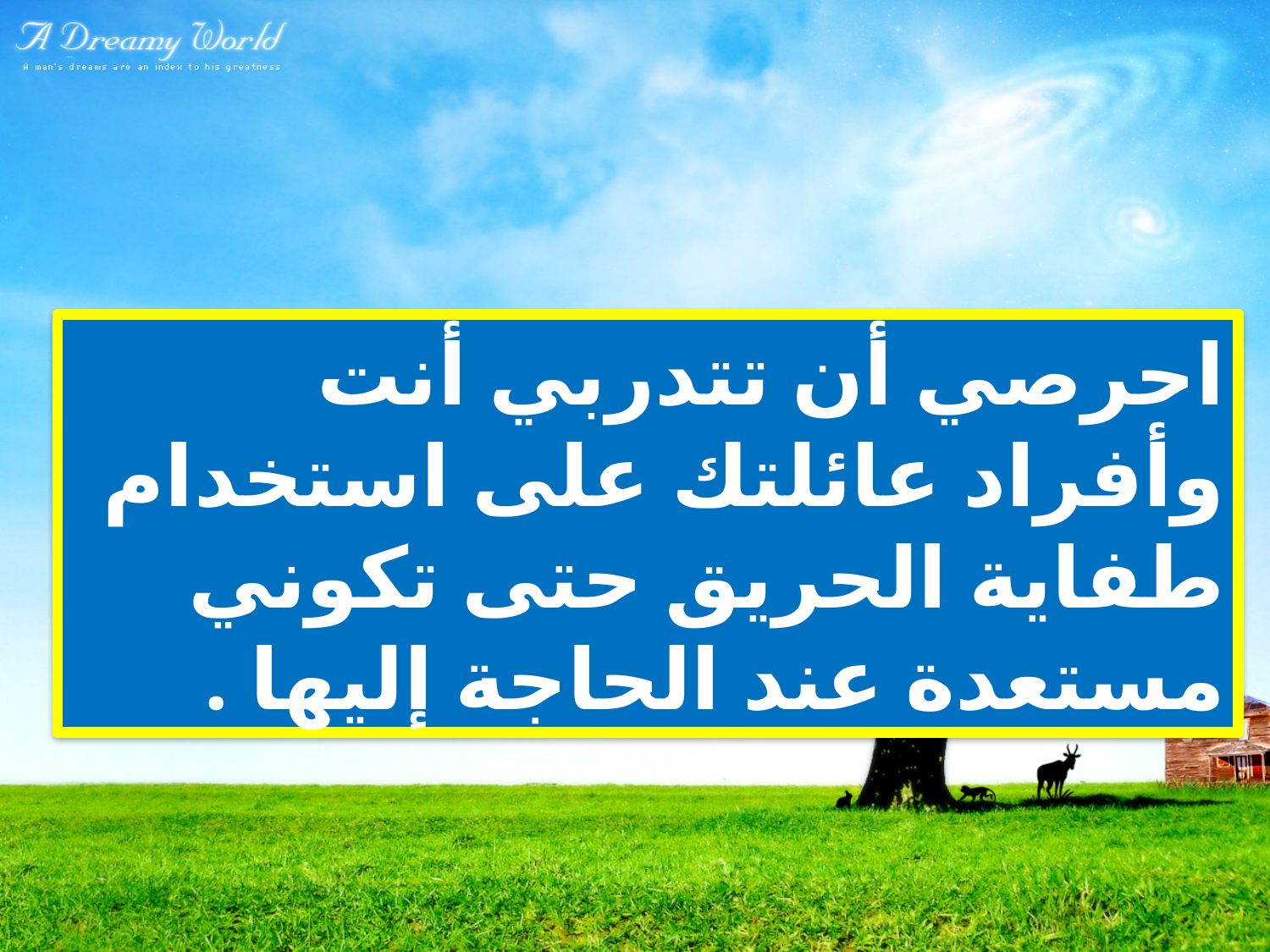

احرصي أن تتدربي أنت وأفراد عائلتك على استخدام طفاية الحريق حتى تكوني مستعدة عند الحاجة إليها .